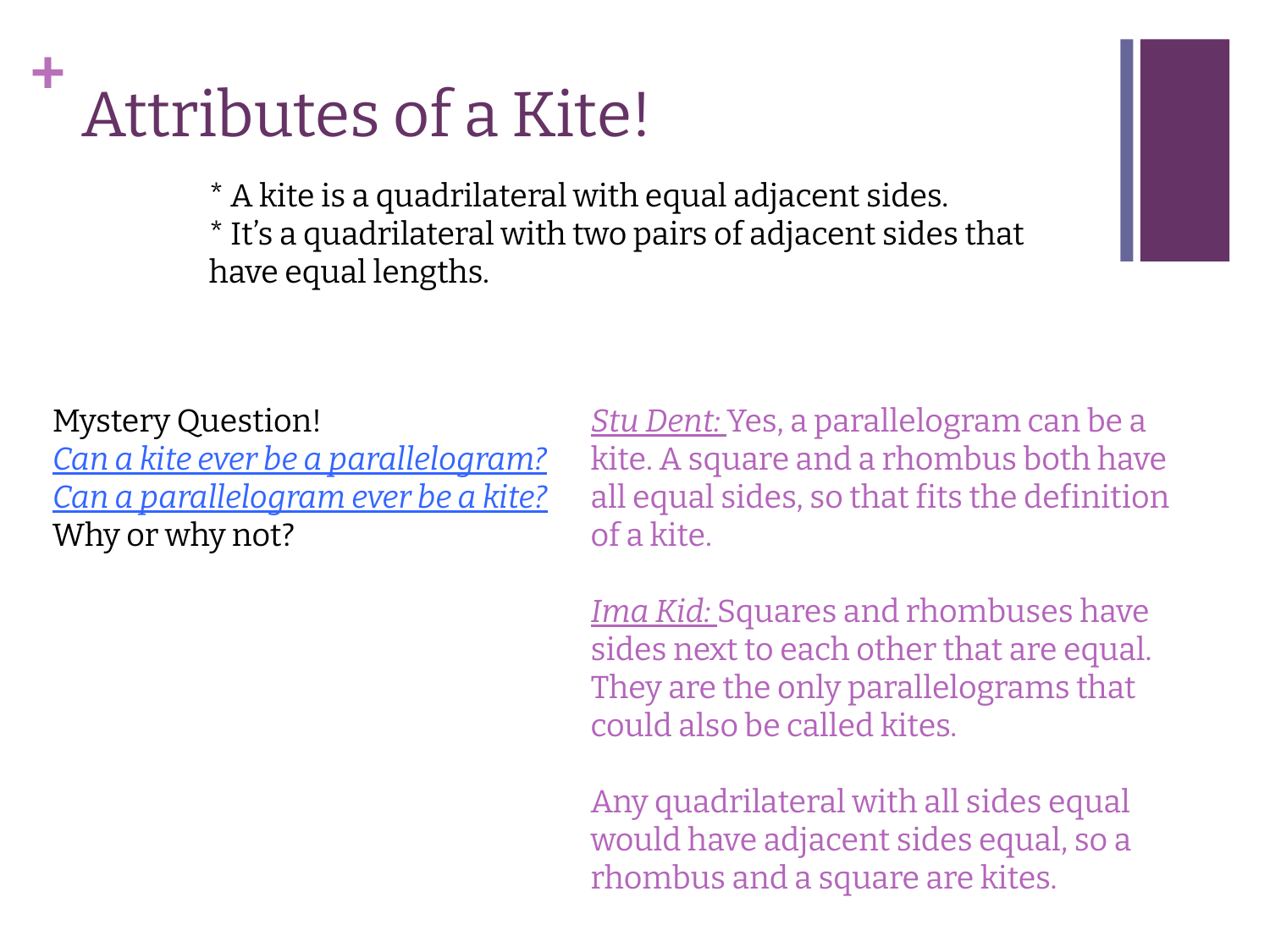

# Attributes of a Kite!
* A kite is a quadrilateral with equal adjacent sides.
* It’s a quadrilateral with two pairs of adjacent sides that have equal lengths.
Mystery Question!
Can a kite ever be a parallelogram?
Can a parallelogram ever be a kite?
Why or why not?
Stu Dent: Yes, a parallelogram can be a kite. A square and a rhombus both have all equal sides, so that fits the definition of a kite.

Ima Kid: Squares and rhombuses have sides next to each other that are equal. They are the only parallelograms that could also be called kites.

Any quadrilateral with all sides equal would have adjacent sides equal, so a rhombus and a square are kites.